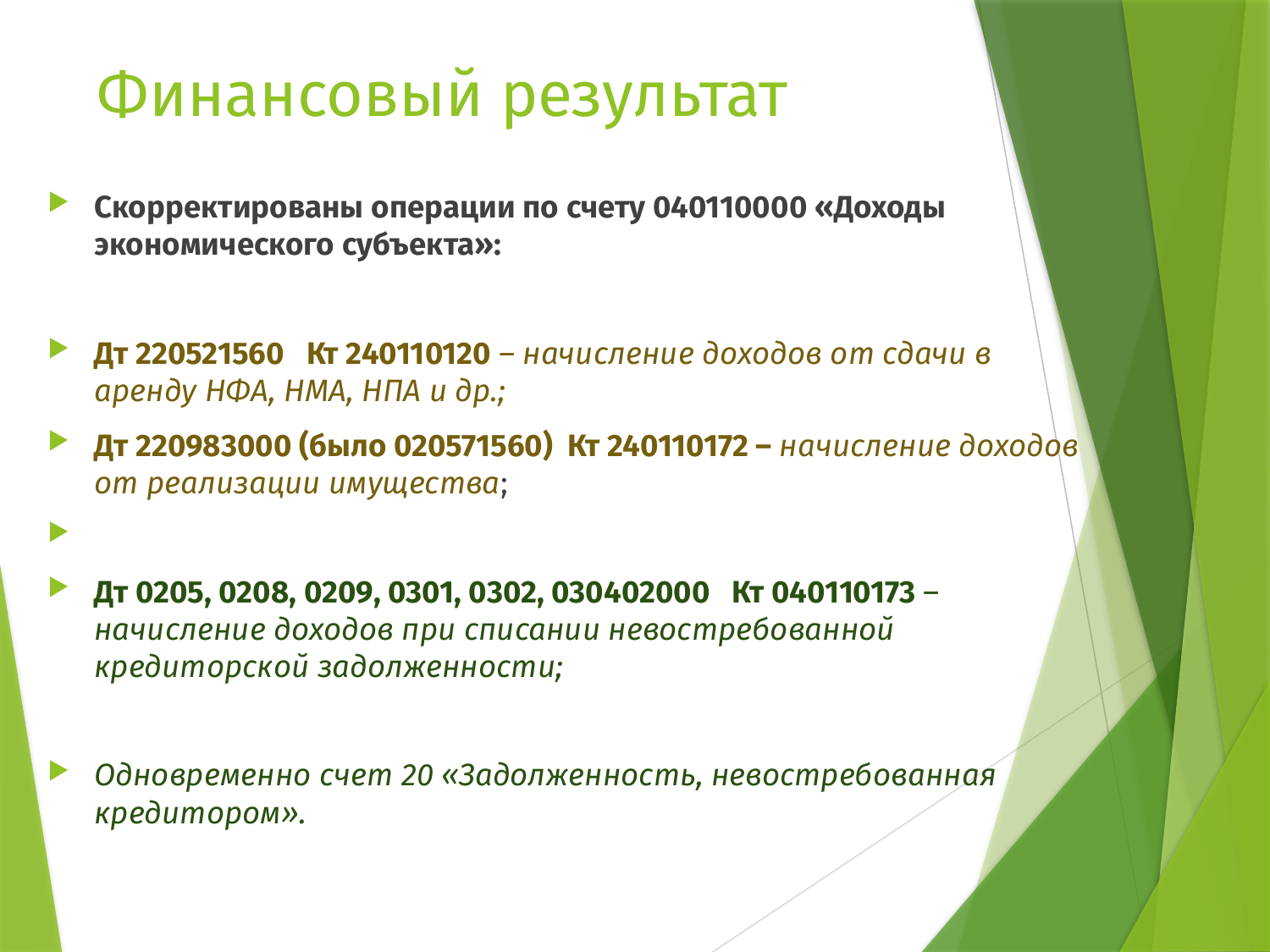

# Финансовый результат

Скорректированы операции по счету 040110000 «Доходы экономического субъекта»:

Дт 220521560   Кт 240110120 – начисление доходов от сдачи в аренду НФА, НМА, НПА и др.;
Дт 220983000 (было 020571560)  Кт 240110172 – начисление доходов от реализации имущества;

Дт 0205, 0208, 0209, 0301, 0302, 030402000   Кт 040110173 – начисление доходов при списании невостребованной кредиторской задолженности;

Одновременно счет 20 «Задолженность, невостребованная кредитором».